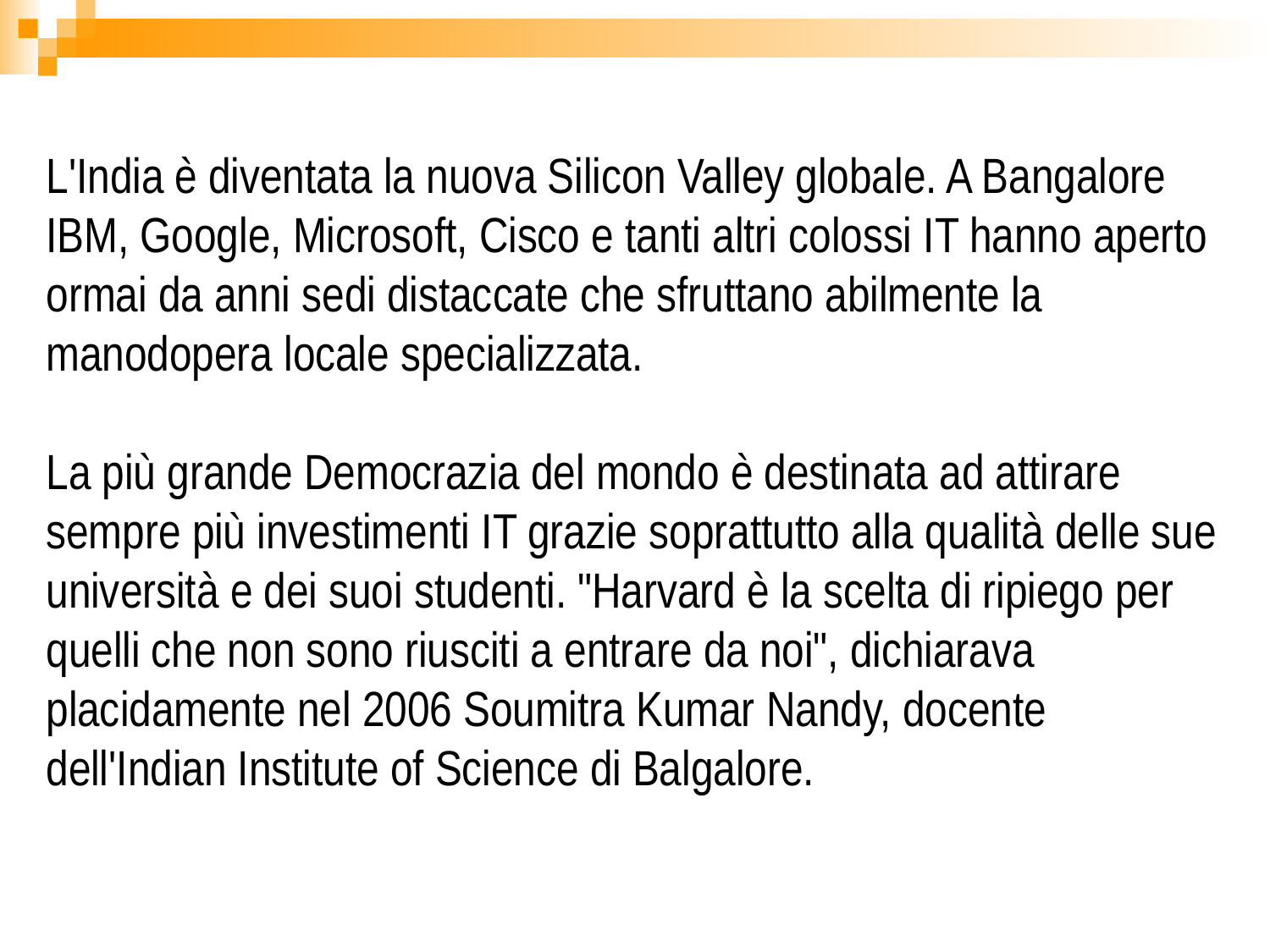

L'India è diventata la nuova Silicon Valley globale. A Bangalore IBM, Google, Microsoft, Cisco e tanti altri colossi IT hanno aperto ormai da anni sedi distaccate che sfruttano abilmente la manodopera locale specializzata.

La più grande Democrazia del mondo è destinata ad attirare sempre più investimenti IT grazie soprattutto alla qualità delle sue università e dei suoi studenti. "Harvard è la scelta di ripiego per quelli che non sono riusciti a entrare da noi", dichiarava placidamente nel 2006 Soumitra Kumar Nandy, docente dell'Indian Institute of Science di Balgalore.